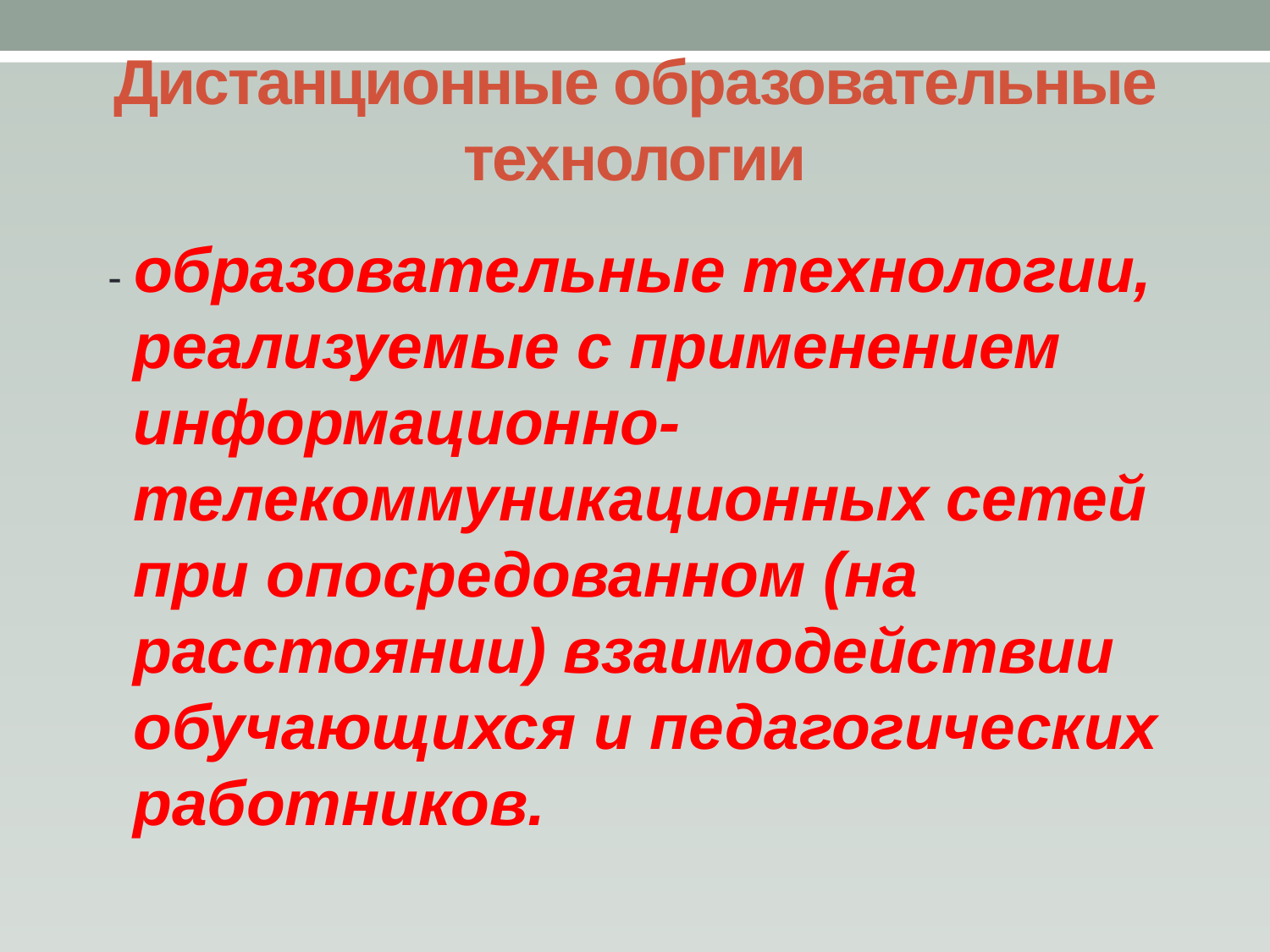

# Дистанционные образовательные технологии
- образовательные технологии, реализуемые с применением информационно-телекоммуникационных сетей при опосредованном (на расстоянии) взаимодействии обучающихся и педагогических работников.